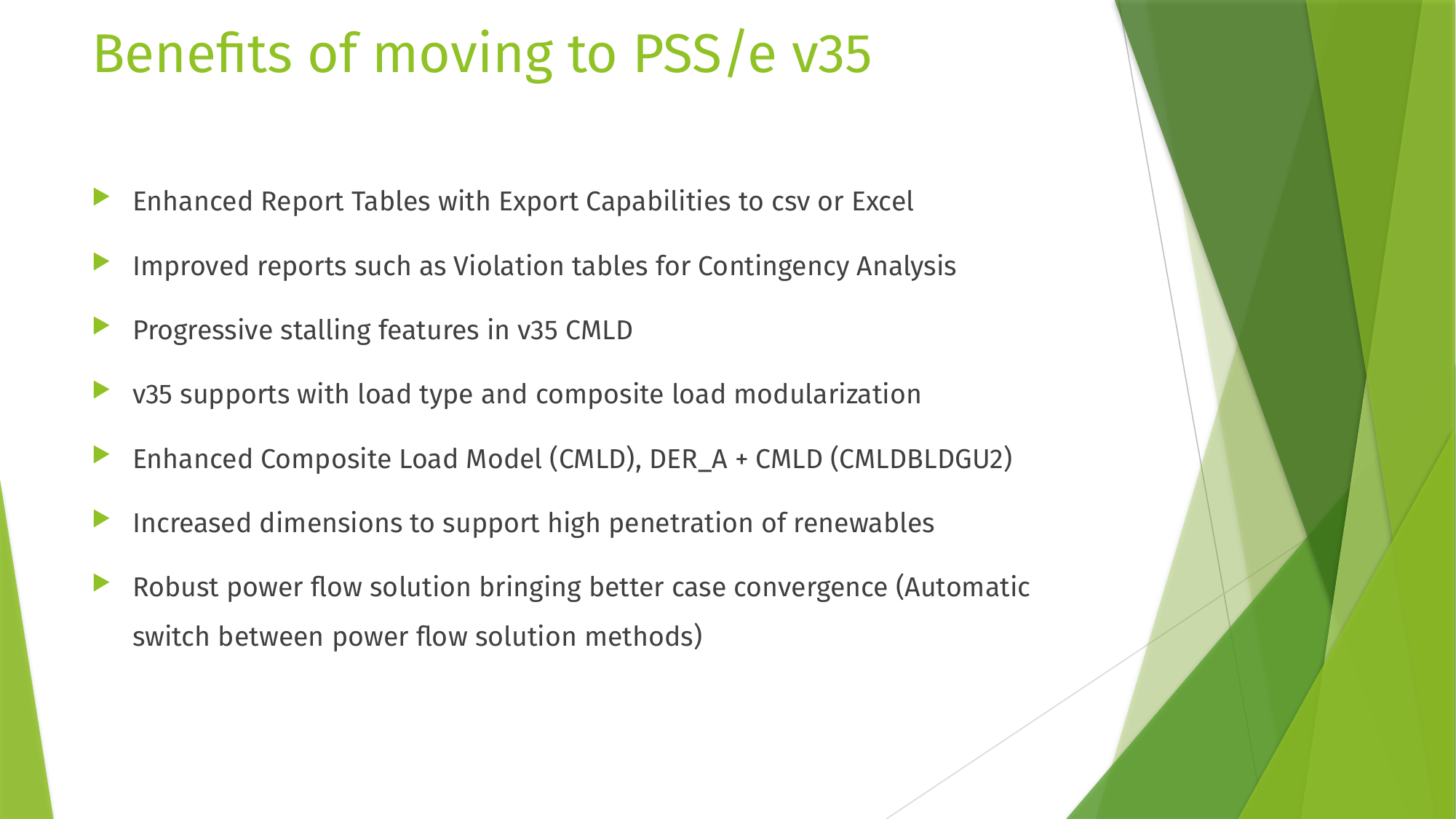

# Benefits of moving to PSS/e v35
Enhanced Report Tables with Export Capabilities to csv or Excel
Improved reports such as Violation tables for Contingency Analysis
Progressive stalling features in v35 CMLD
v35 supports with load type and composite load modularization
Enhanced Composite Load Model (CMLD), DER_A + CMLD (CMLDBLDGU2)
Increased dimensions to support high penetration of renewables
Robust power flow solution bringing better case convergence (Automatic switch between power flow solution methods)